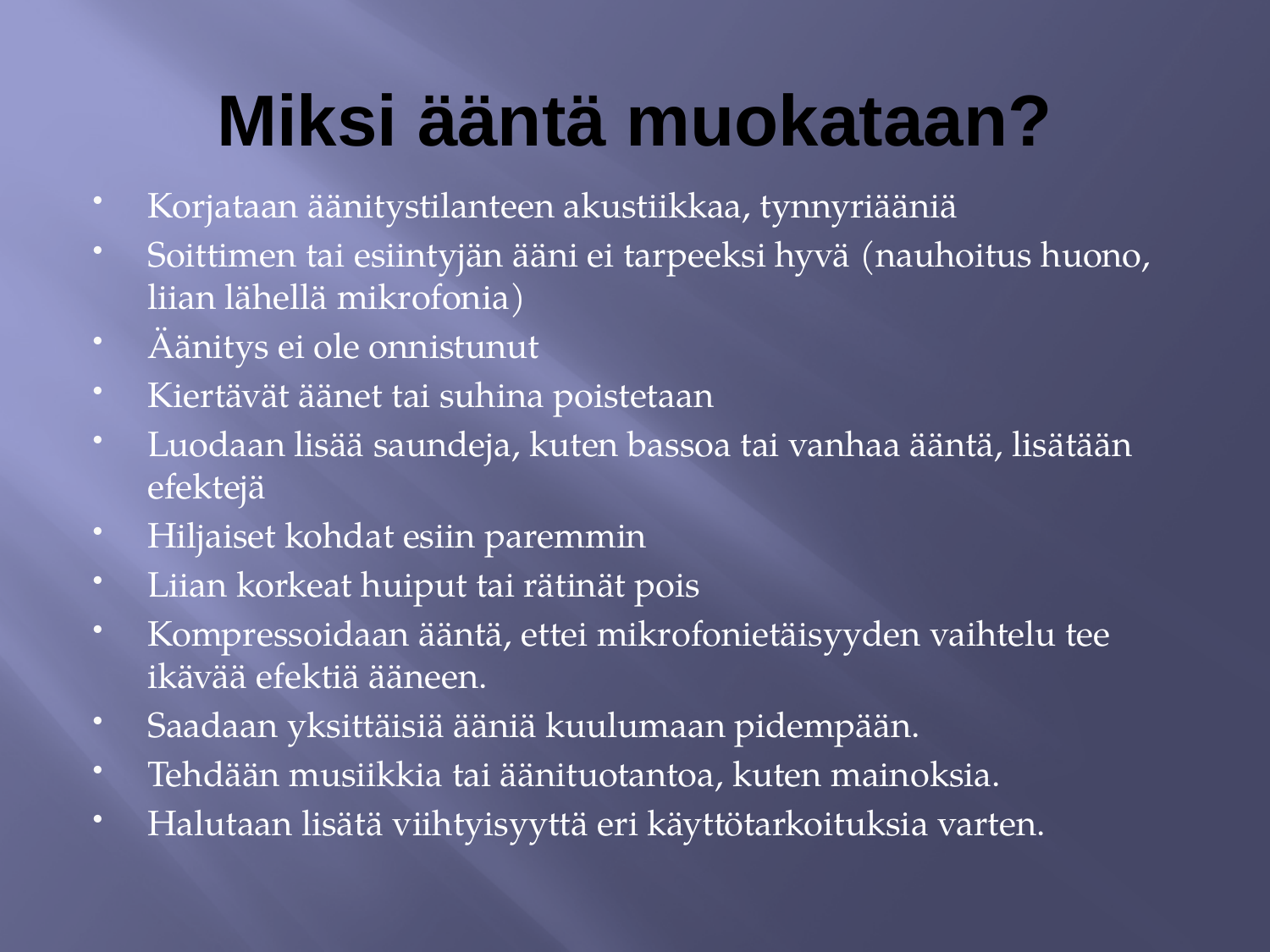

# Miksi ääntä muokataan?
Korjataan äänitystilanteen akustiikkaa, tynnyriääniä
Soittimen tai esiintyjän ääni ei tarpeeksi hyvä (nauhoitus huono, liian lähellä mikrofonia)
Äänitys ei ole onnistunut
Kiertävät äänet tai suhina poistetaan
Luodaan lisää saundeja, kuten bassoa tai vanhaa ääntä, lisätään efektejä
Hiljaiset kohdat esiin paremmin
Liian korkeat huiput tai rätinät pois
Kompressoidaan ääntä, ettei mikrofonietäisyyden vaihtelu tee ikävää efektiä ääneen.
Saadaan yksittäisiä ääniä kuulumaan pidempään.
Tehdään musiikkia tai äänituotantoa, kuten mainoksia.
Halutaan lisätä viihtyisyyttä eri käyttötarkoituksia varten.